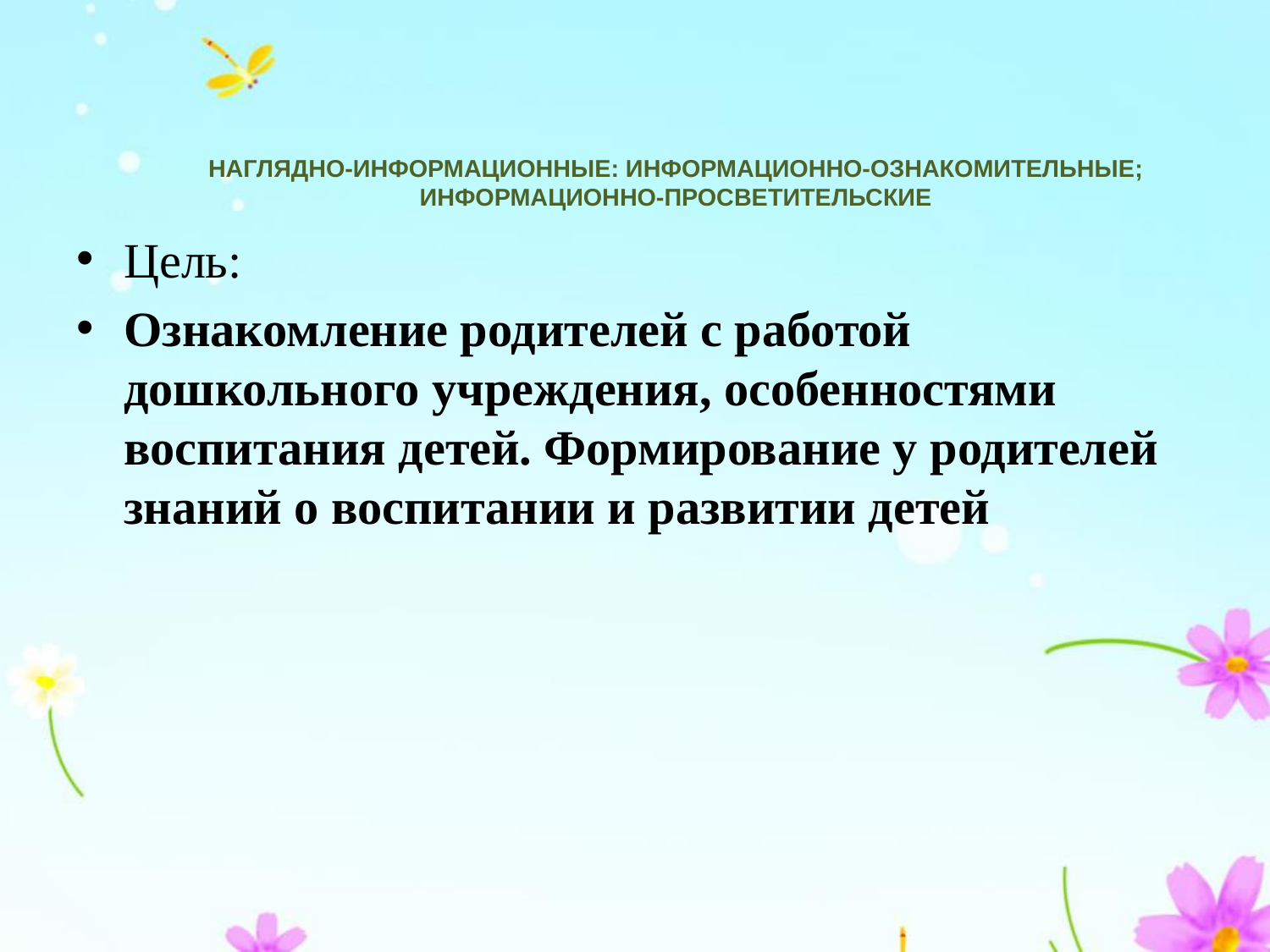

# НАГЛЯДНО-ИНФОРМАЦИОННЫЕ: ИНФОРМАЦИОННО-ОЗНАКОМИТЕЛЬНЫЕ; ИНФОРМАЦИОННО-ПРОСВЕТИТЕЛЬСКИЕ
Цель:
Ознакомление родителей с работой дошкольного учреждения, особенностями воспитания детей. Формирование у родителей знаний о воспитании и развитии детей